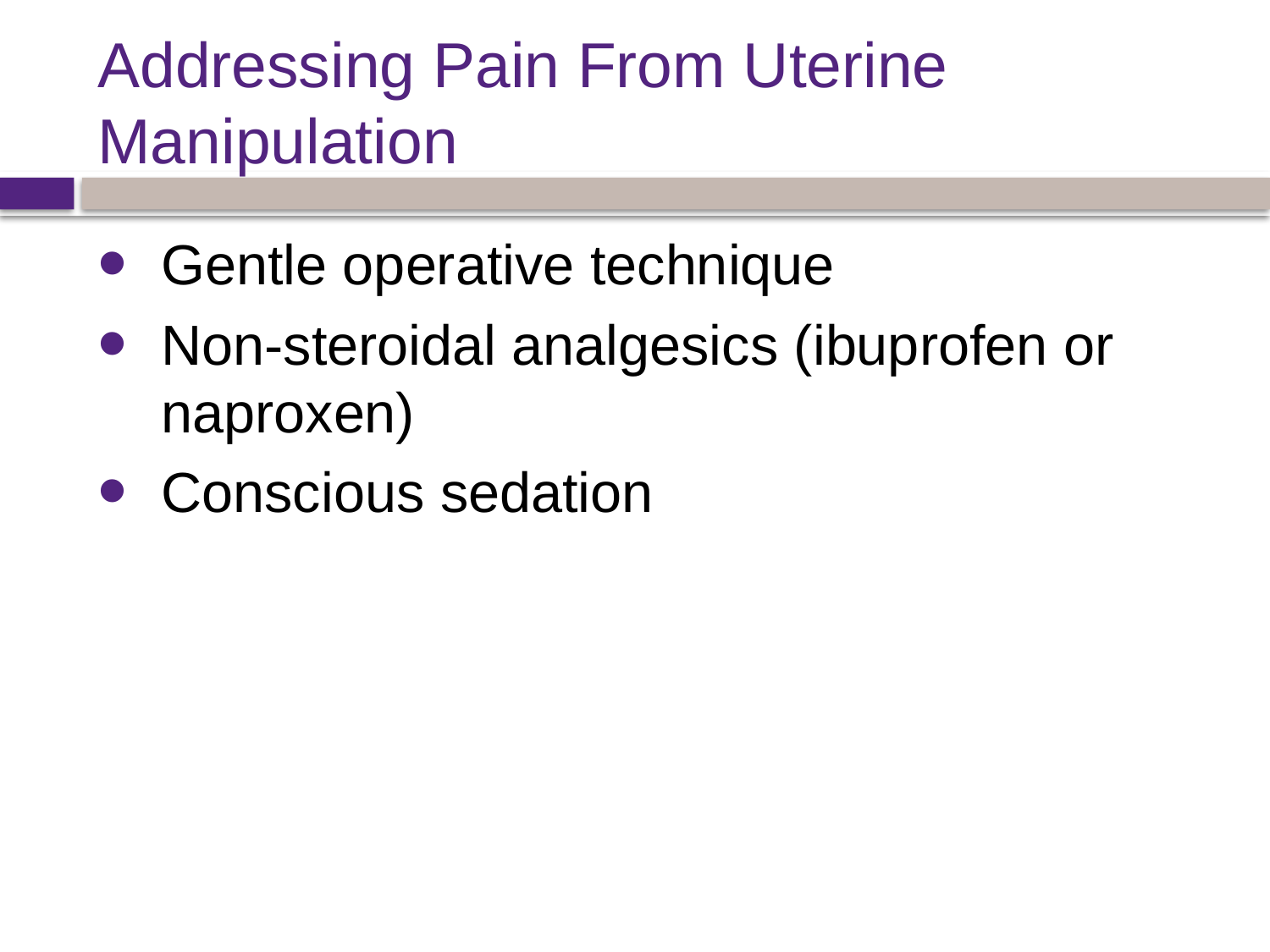

# Addressing Pain From Uterine Manipulation
Gentle operative technique
Non-steroidal analgesics (ibuprofen or naproxen)
Conscious sedation